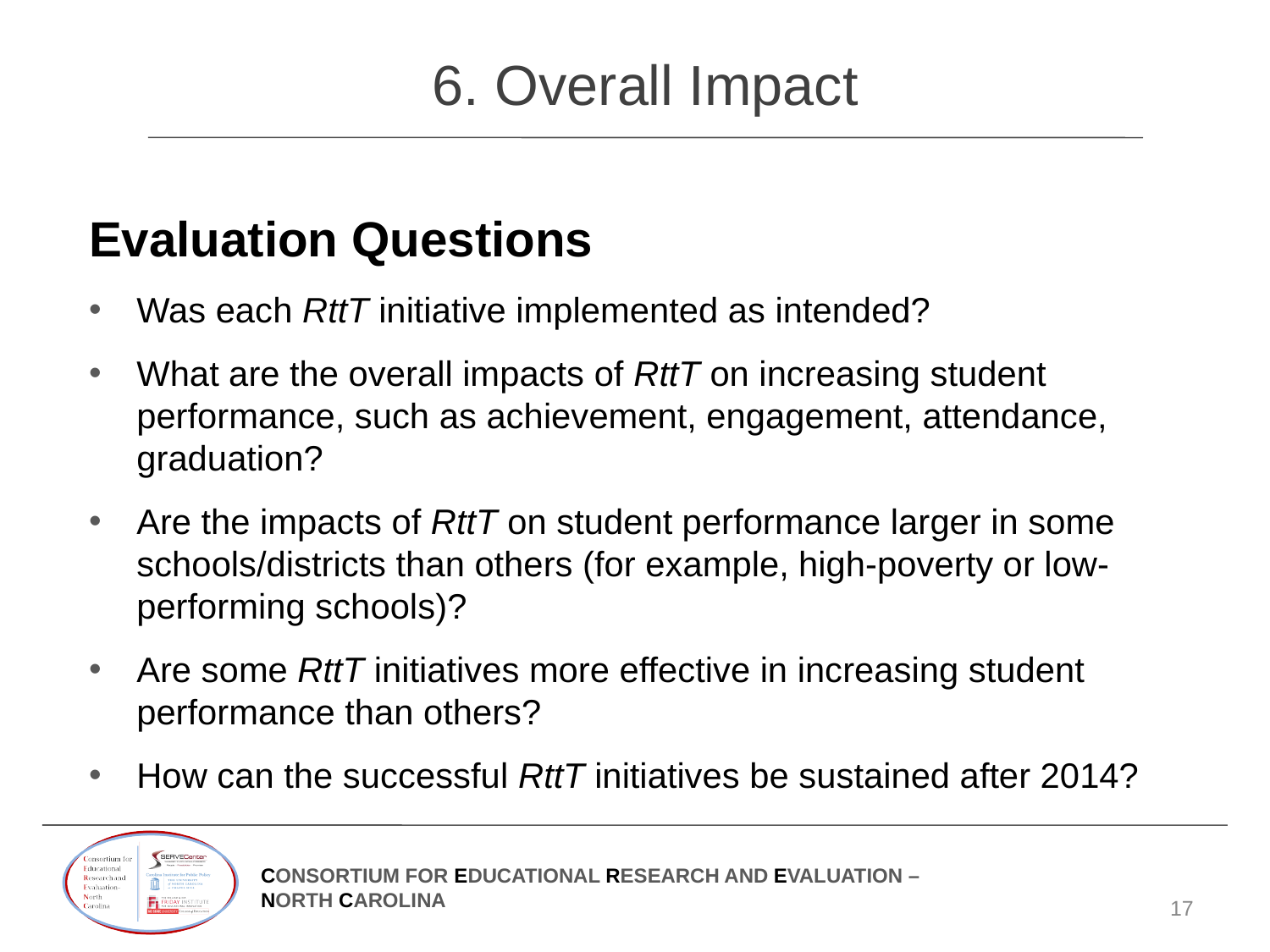

# 6. Overall Impact
Evaluation Questions
Was each RttT initiative implemented as intended?
What are the overall impacts of RttT on increasing student performance, such as achievement, engagement, attendance, graduation?
Are the impacts of RttT on student performance larger in some schools/districts than others (for example, high-poverty or low-performing schools)?
Are some RttT initiatives more effective in increasing student performance than others?
How can the successful RttT initiatives be sustained after 2014?

17